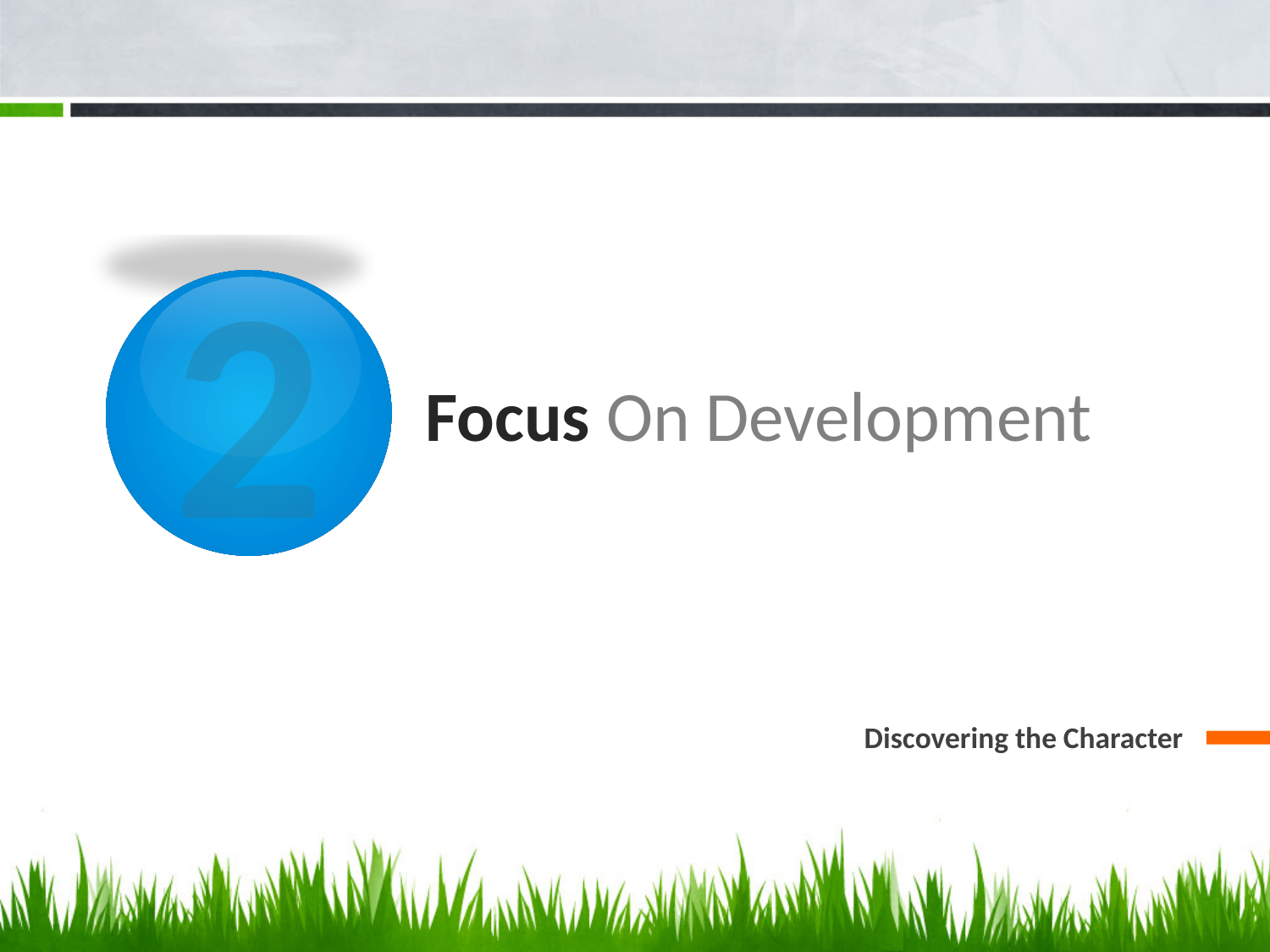

2

# Focus On Development
Discovering the Character